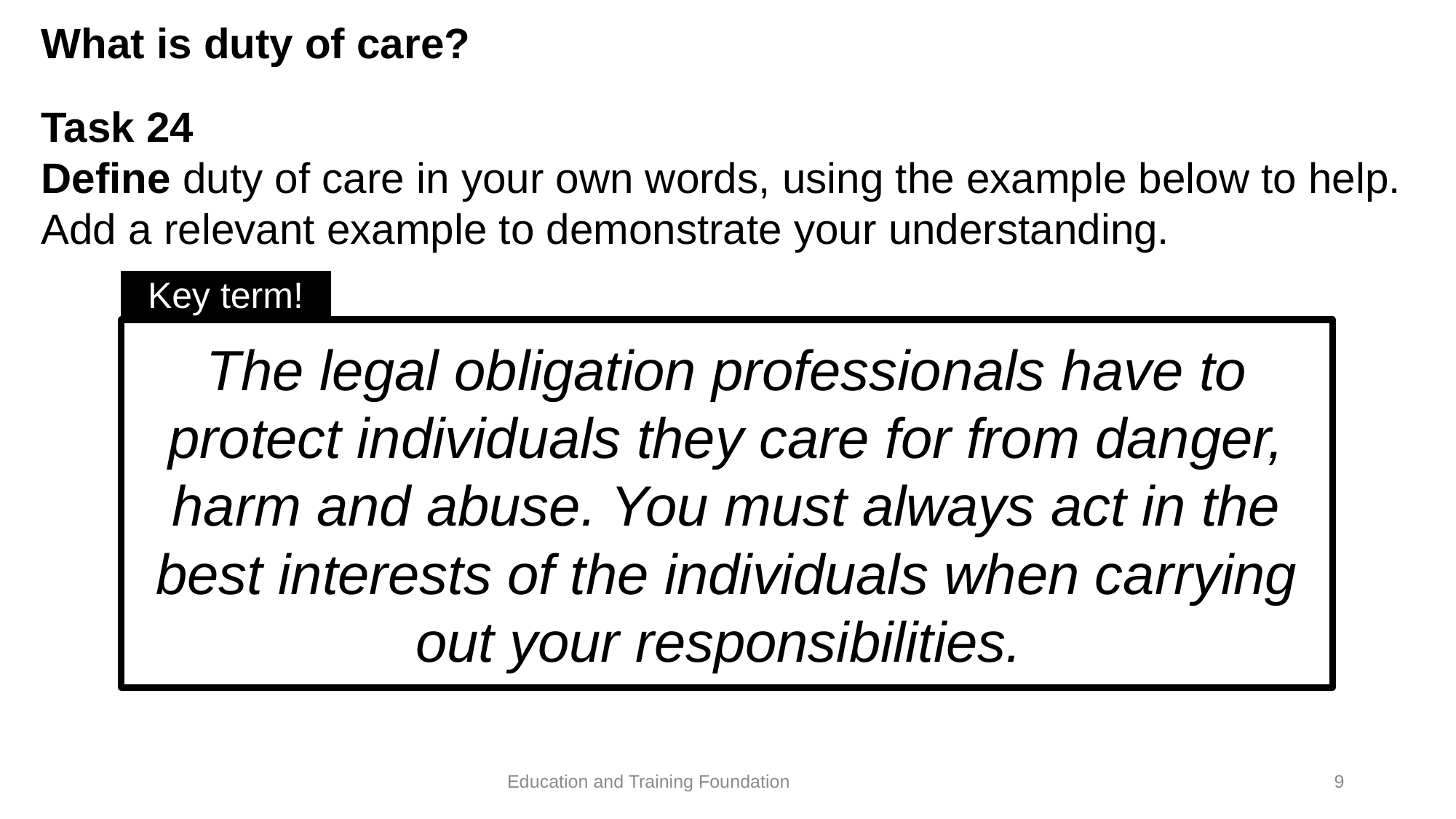

# What is duty of care?
Task 24
Define duty of care in your own words, using the example below to help. Add a relevant example to demonstrate your understanding.
Key term!
The legal obligation professionals have to protect individuals they care for from danger, harm and abuse. You must always act in the best interests of the individuals when carrying out your responsibilities.
9
Education and Training Foundation